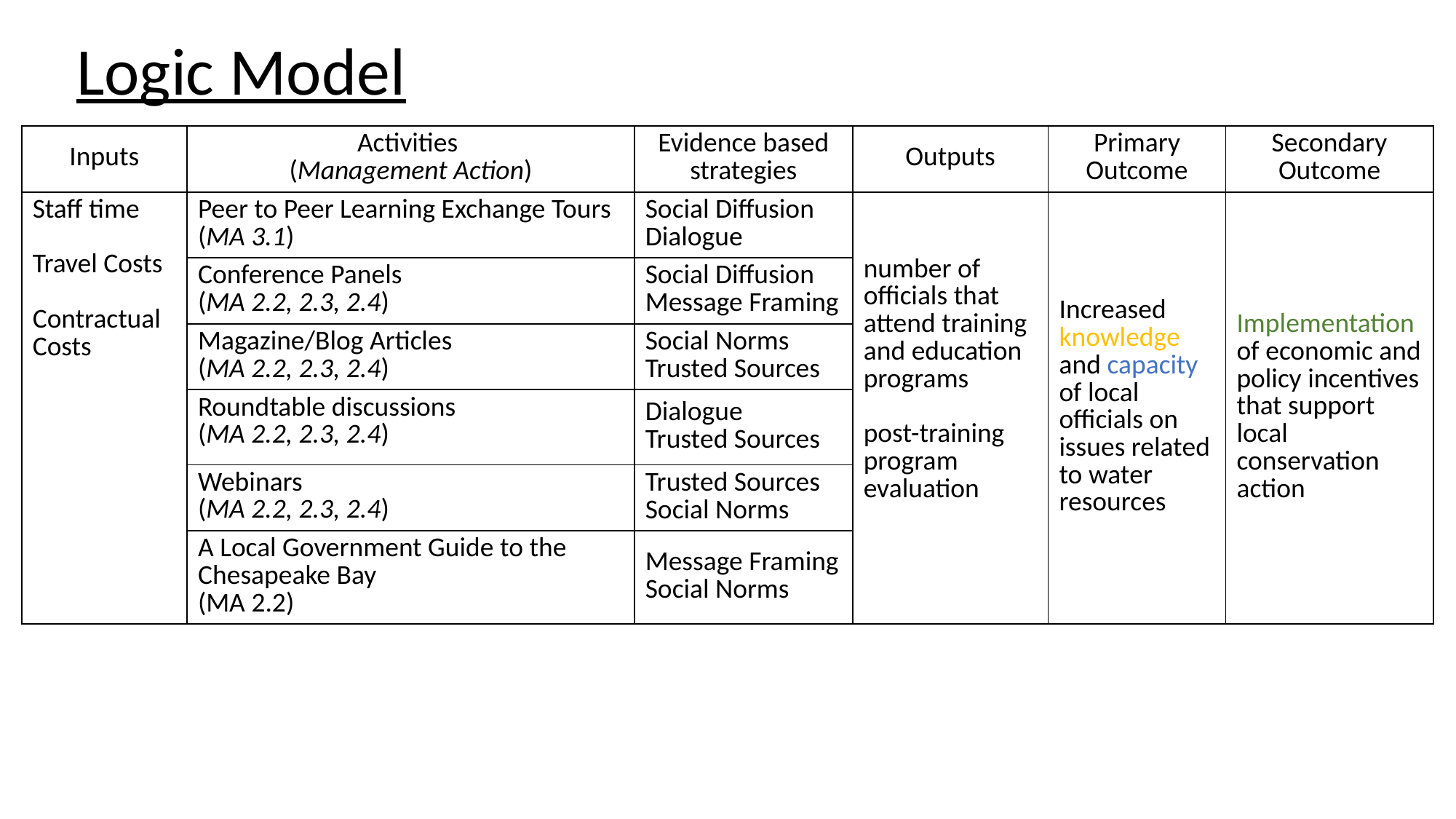

# Logic Model
| Inputs | Activities (Management Action) | Evidence based strategies | Outputs | Primary Outcome | Secondary Outcome |
| --- | --- | --- | --- | --- | --- |
| Staff time Travel Costs Contractual Costs | Peer to Peer Learning Exchange Tours (MA 3.1) | Social Diffusion Dialogue | number of officials that attend training and education programs post-training program evaluation | Increased knowledge and capacity of local officials on issues related to water resources | Implementation of economic and policy incentives that support local conservation action |
|  | Conference Panels (MA 2.2, 2.3, 2.4) | Social Diffusion Message Framing |  |  |  |
|  | Magazine/Blog Articles (MA 2.2, 2.3, 2.4) | Social Norms Trusted Sources |  |  |  |
|  | Roundtable discussions (MA 2.2, 2.3, 2.4) | Dialogue Trusted Sources |  |  |  |
|  | Webinars (MA 2.2, 2.3, 2.4) | Trusted Sources Social Norms |  |  |  |
|  | A Local Government Guide to the Chesapeake Bay (MA 2.2) | Message Framing Social Norms |  |  |  |